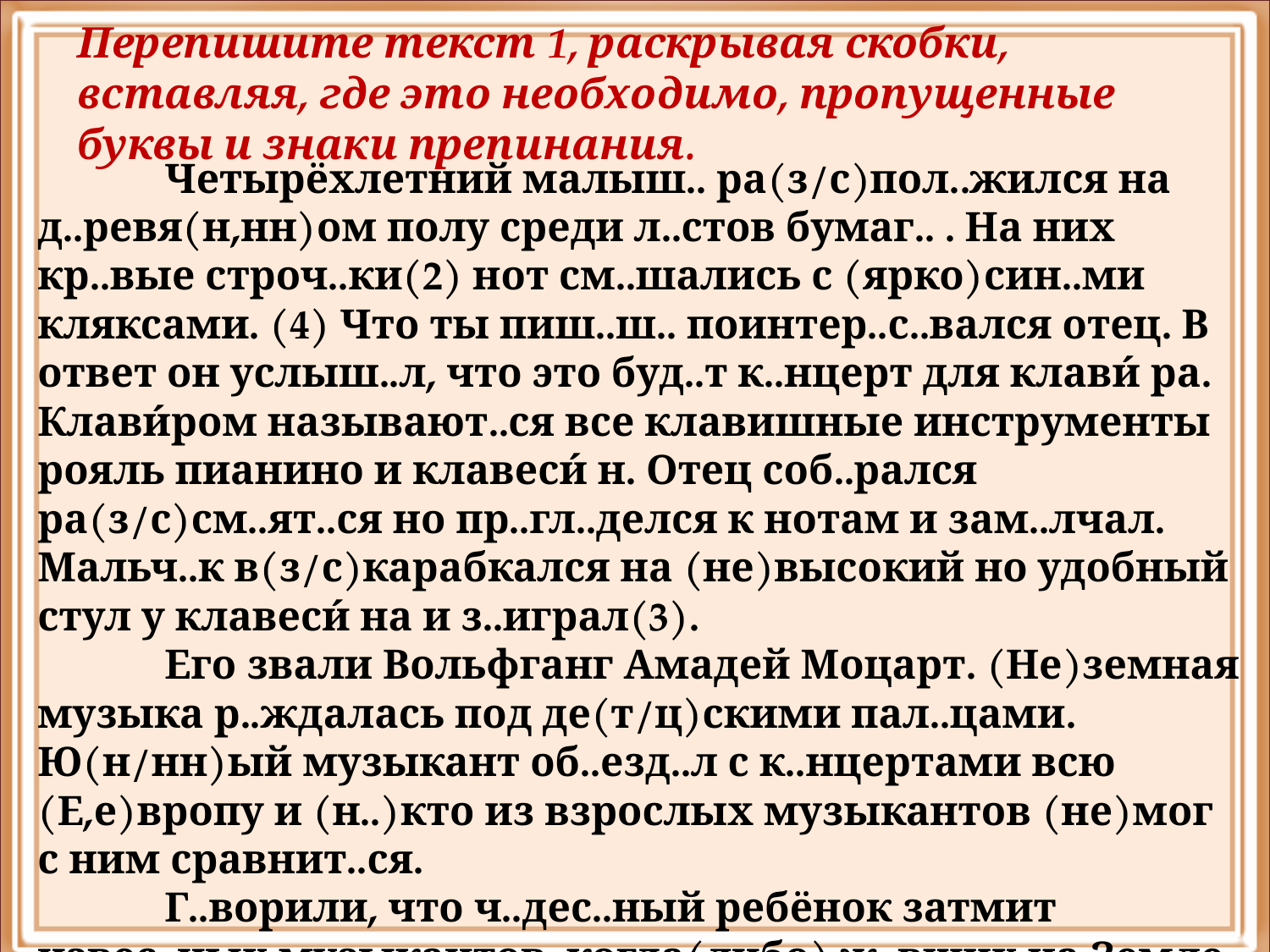

# Перепишите текст 1, раскрывая скобки, вставляя, где это необходимо, пропущенные буквы и знаки препинания.
	Четырёхлетний малыш.. ра(з/с)пол..жился на д..ревя(н,нн)ом полу среди л..стов бумаг.. . На них кр..вые строч..ки(2) нот см..шались с (ярко)син..ми кляксами. (4) Что ты пиш..ш.. поинтер..с..вался отец. В ответ он услыш..л, что это буд..т к..нцерт для клави́ ра. Клави́ром называют..ся все клавишные инструменты рояль пианино и клавеси́ н. Отец соб..рался ра(з/с)см..ят..ся но пр..гл..делся к нотам и зам..лчал. Мальч..к в(з/с)карабкался на (не)высокий но удобный стул у клавеси́ на и з..играл(3).
	Его звали Вольфганг Амадей Моцарт. (Не)земная музыка р..ждалась под де(т/ц)скими пал..цами. Ю(н/нн)ый музыкант об..езд..л с к..нцертами всю (Е,е)вропу и (н..)кто из взрослых музыкантов (не)мог с ним сравнит..ся.
	Г..ворили, что ч..дес..ный ребёнок затмит извес..ных музыкантов, когда(либо) ж..вших на Земле. И действительно, Моцарт в..личайший к..мпозитор мира.